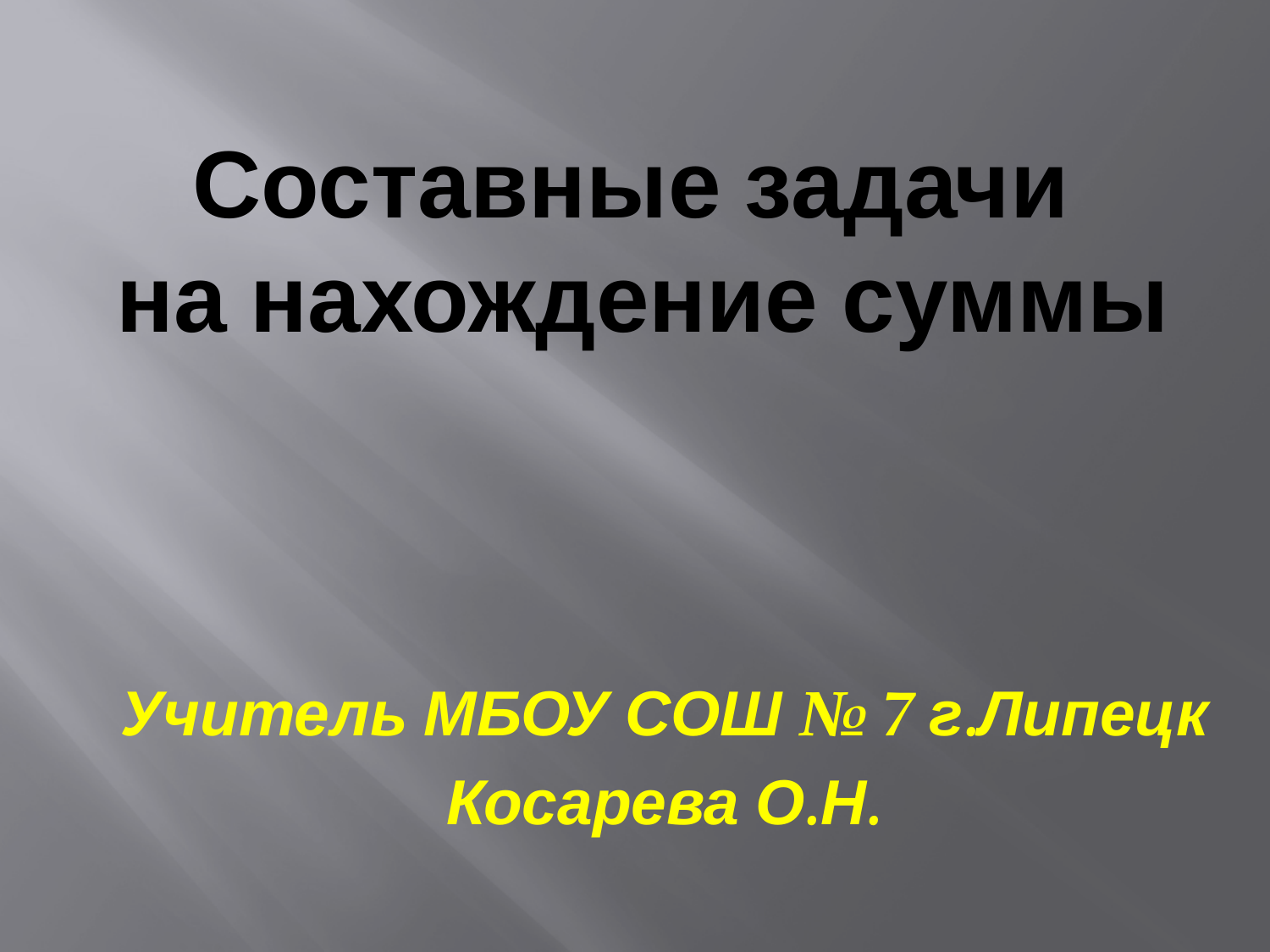

Составные задачи
 на нахождение суммы
Учитель МБОУ СОШ № 7 г.Липецк
Косарева О.Н.